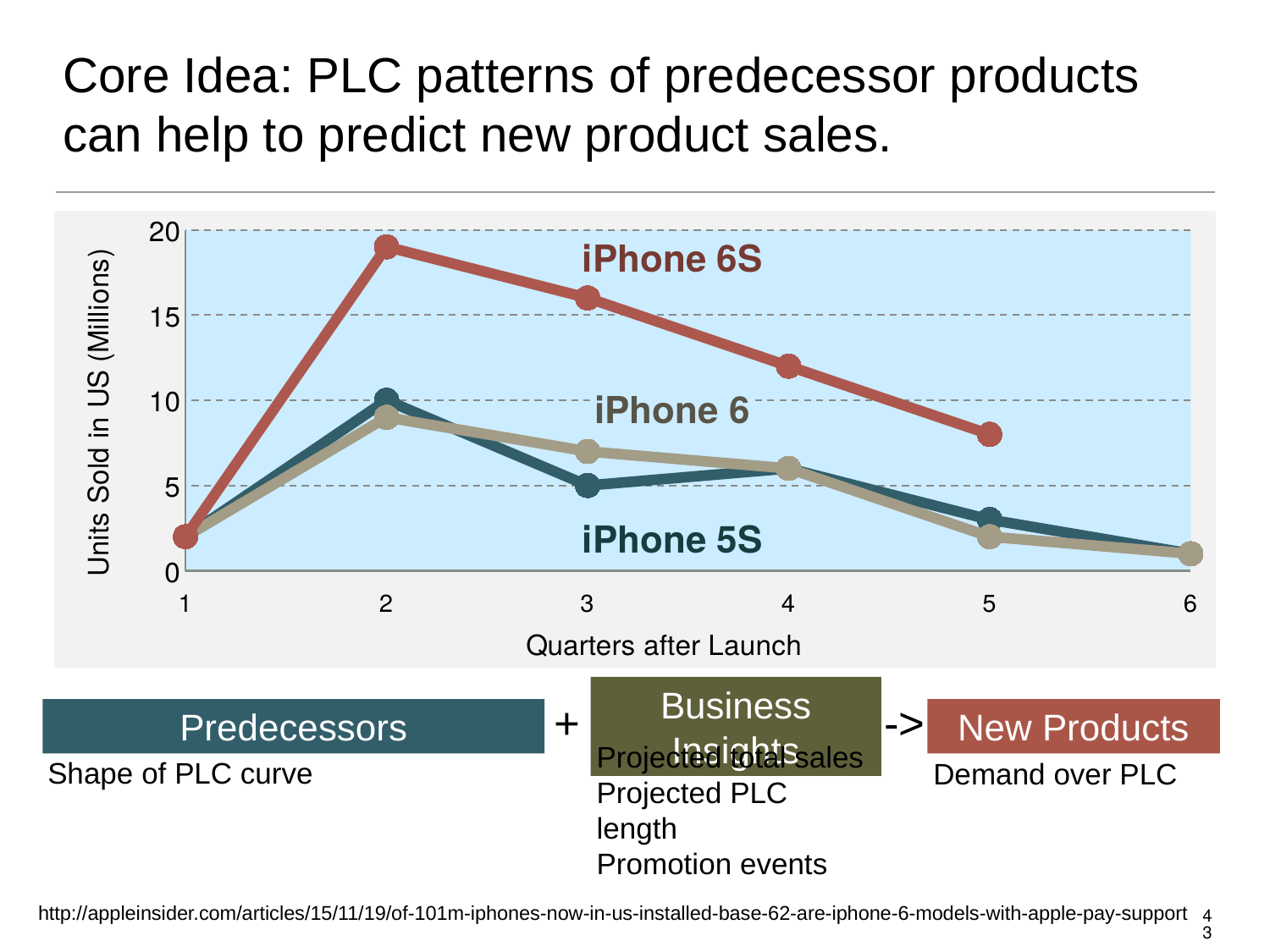

# Core Idea: PLC patterns of predecessor products can help to predict new product sales.

[unsupported chart]

iPhone 6S
iPhone 6
iPhone 5S
+
->
New Products
Demand over PLC
Business Insights
Projected total sales
Projected PLC length
Promotion events
Predecessors
Shape of PLC curve
http://appleinsider.com/articles/15/11/19/of-101m-iphones-now-in-us-installed-base-62-are-iphone-6-models-with-apple-pay-support
43